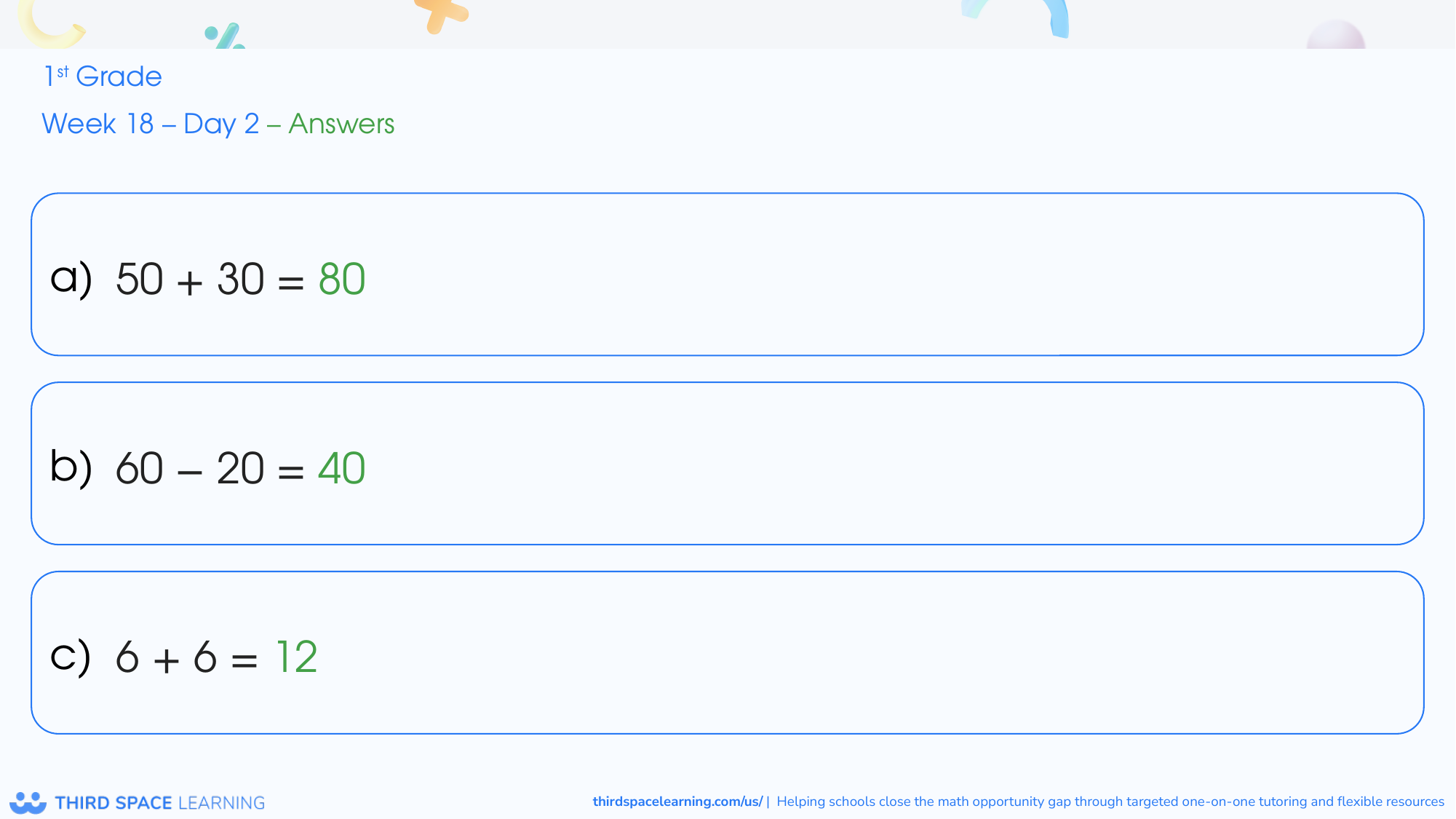

1st Grade
Week 18 – Day 2 – Answers
50 + 30 = 80
60 − 20 = 40
6 + 6 = 12